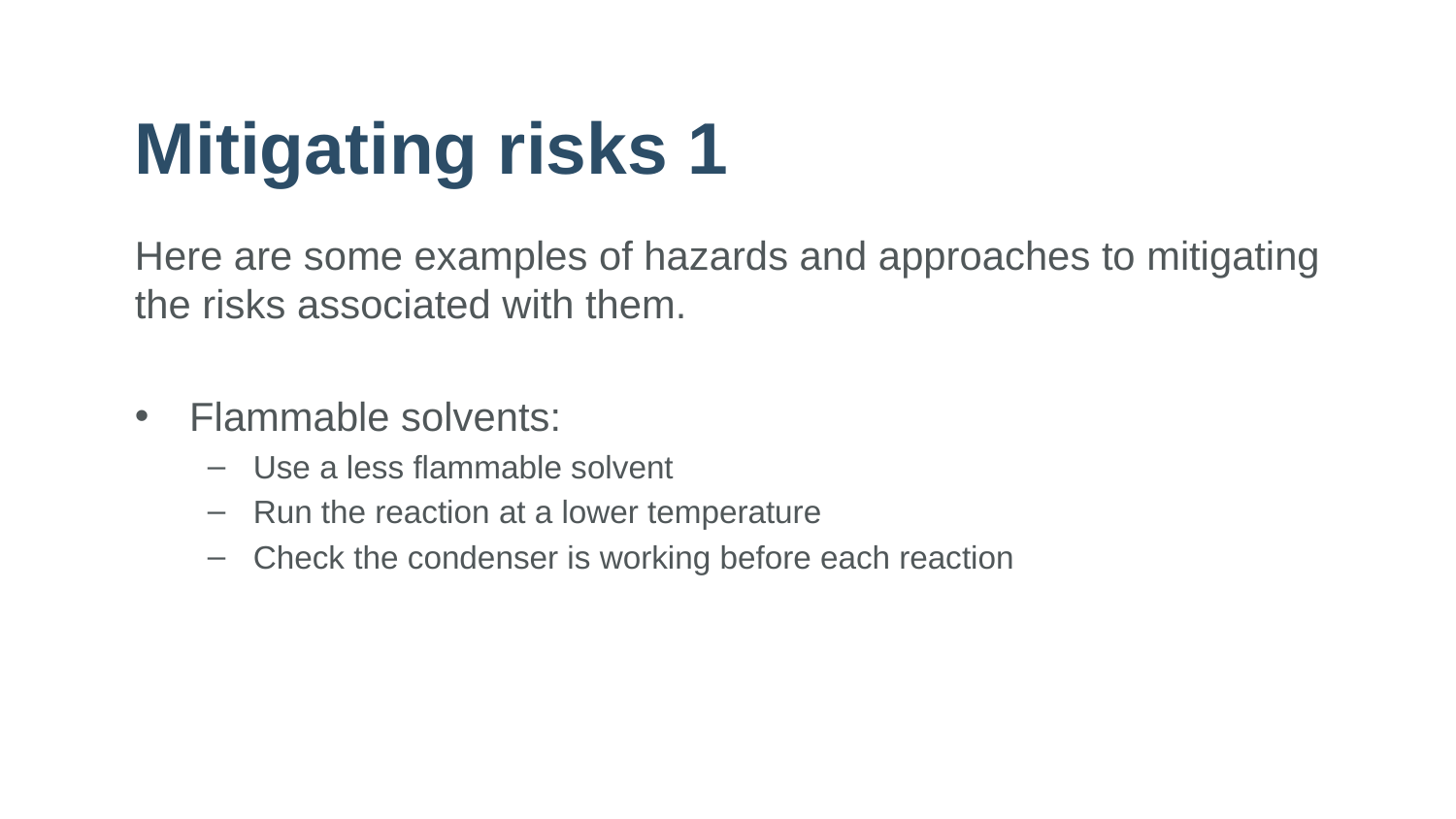

# Mitigating risks 1
Here are some examples of hazards and approaches to mitigating the risks associated with them.

Flammable solvents:
Use a less flammable solvent
Run the reaction at a lower temperature
Check the condenser is working before each reaction